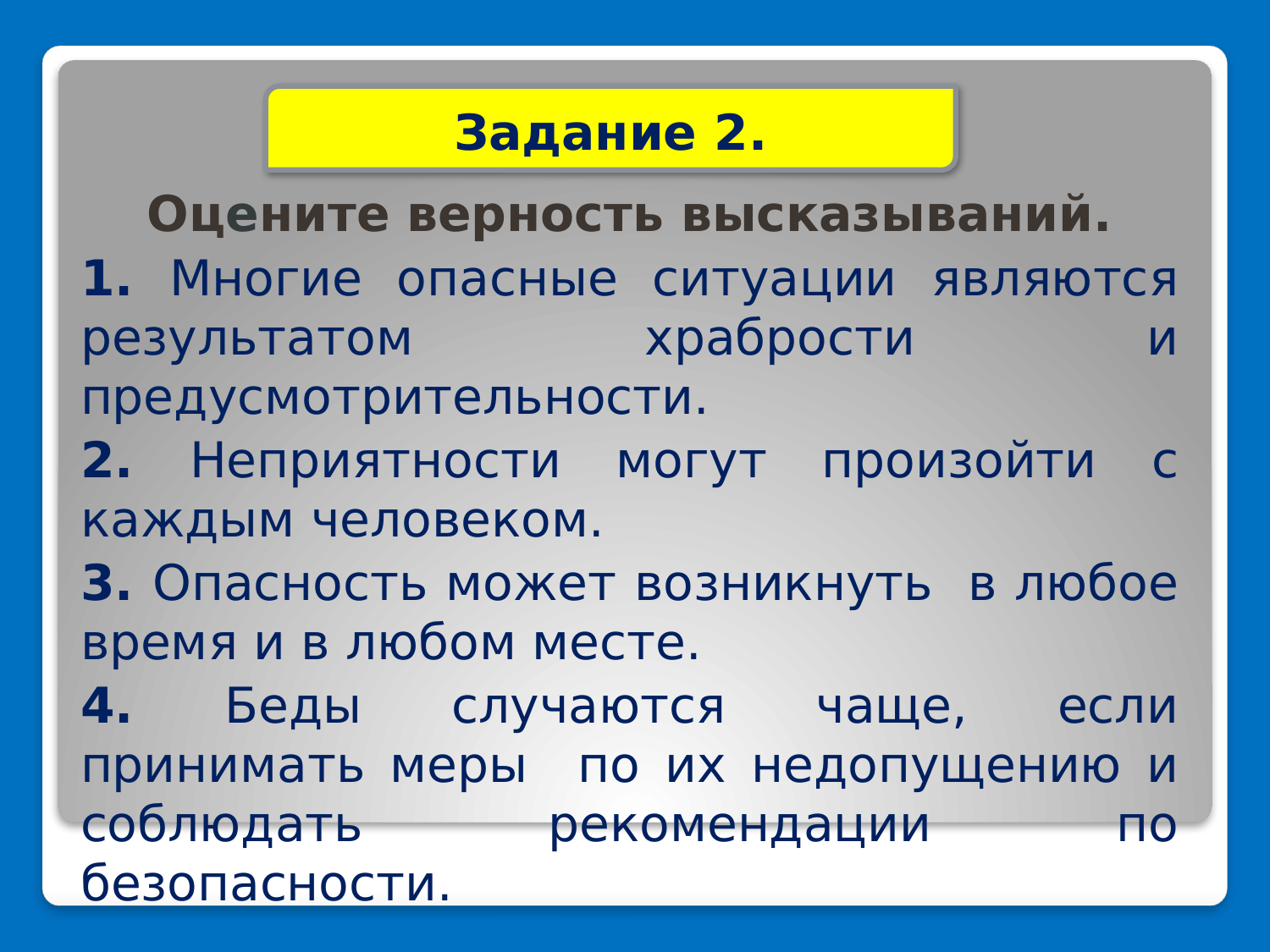

Задание 2.

Оцените верность высказываний.
1. Многие опасные ситуации являются результатом храбрости и предусмотрительности.
2. Неприятности могут произойти с каждым человеком.
3. Опасность может возникнуть  в любое время и в любом месте.
4. Беды случаются чаще, если принимать меры  по их недопущению и соблюдать рекомендации по безопасности.

#